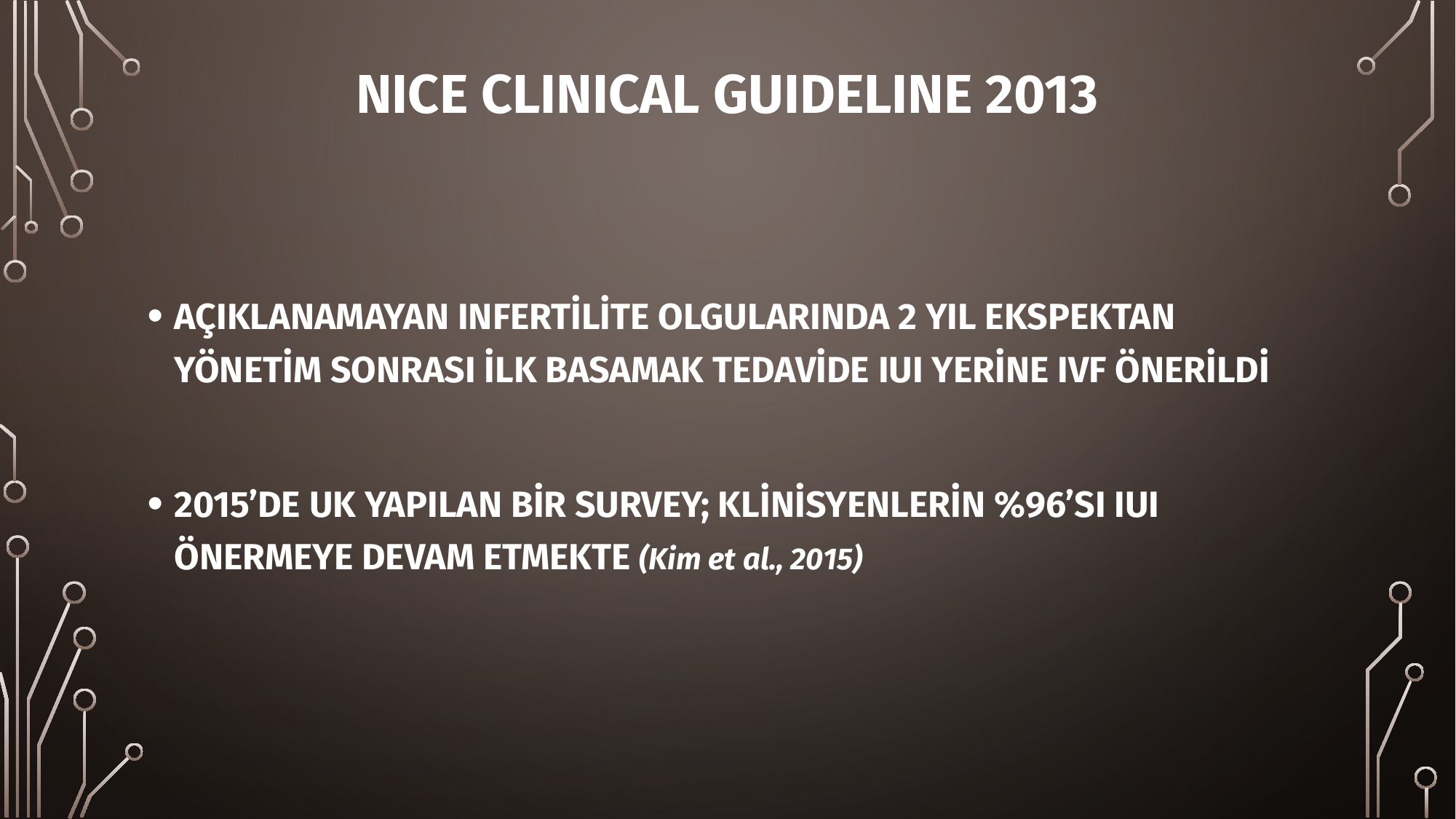

# NICE CLINICAL GUIDELINE 2013

AÇIKLANAMAYAN INFERTİLİTE OLGULARINDA 2 YIL EKSPEKTAN YÖNETİM SONRASI İLK BASAMAK TEDAVİDE IUI YERİNE IVF ÖNERİLDİ

2015’DE UK YAPILAN BİR SURVEY; KLİNİSYENLERİN %96’SI IUI ÖNERMEYE DEVAM ETMEKTE (Kim et al., 2015)